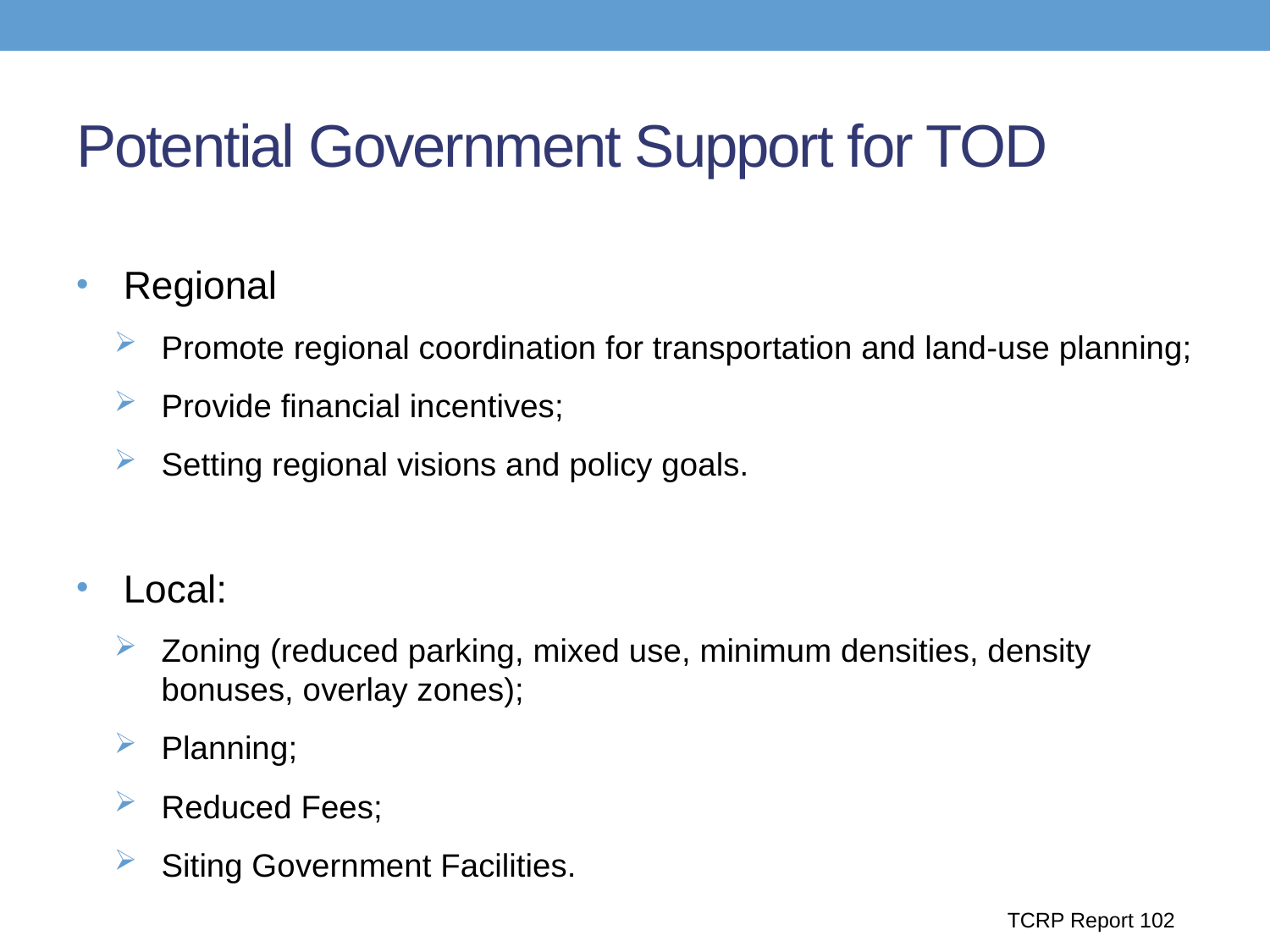

# Potential Government Support for TOD
Regional
Promote regional coordination for transportation and land-use planning;
Provide financial incentives;
Setting regional visions and policy goals.

Local:
Zoning (reduced parking, mixed use, minimum densities, density bonuses, overlay zones);
Planning;
Reduced Fees;
Siting Government Facilities.

TCRP Report 102